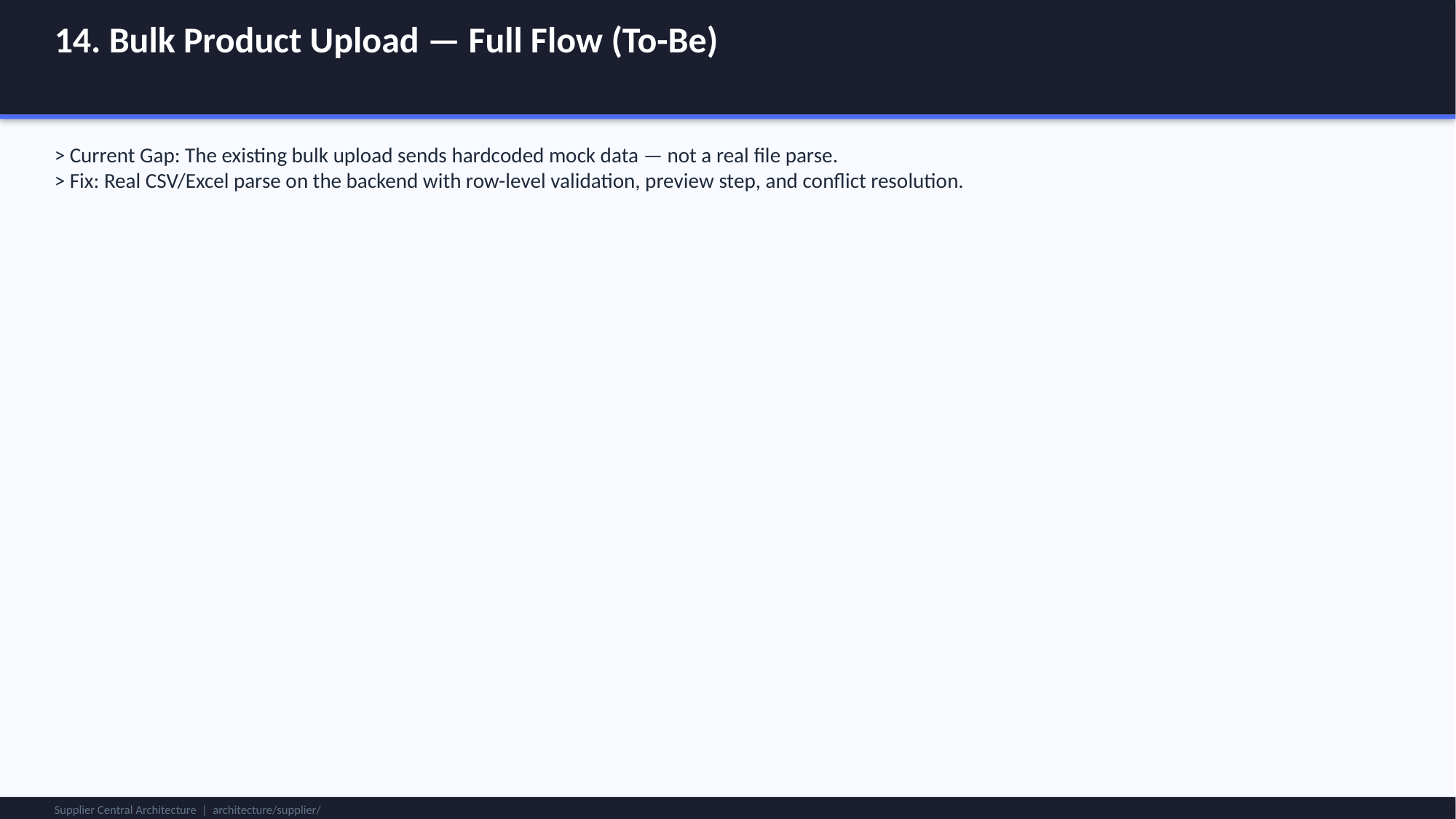

14. Bulk Product Upload — Full Flow (To-Be)

> Current Gap: The existing bulk upload sends hardcoded mock data — not a real file parse.
> Fix: Real CSV/Excel parse on the backend with row-level validation, preview step, and conflict resolution.

Supplier Central Architecture  |  architecture/supplier/